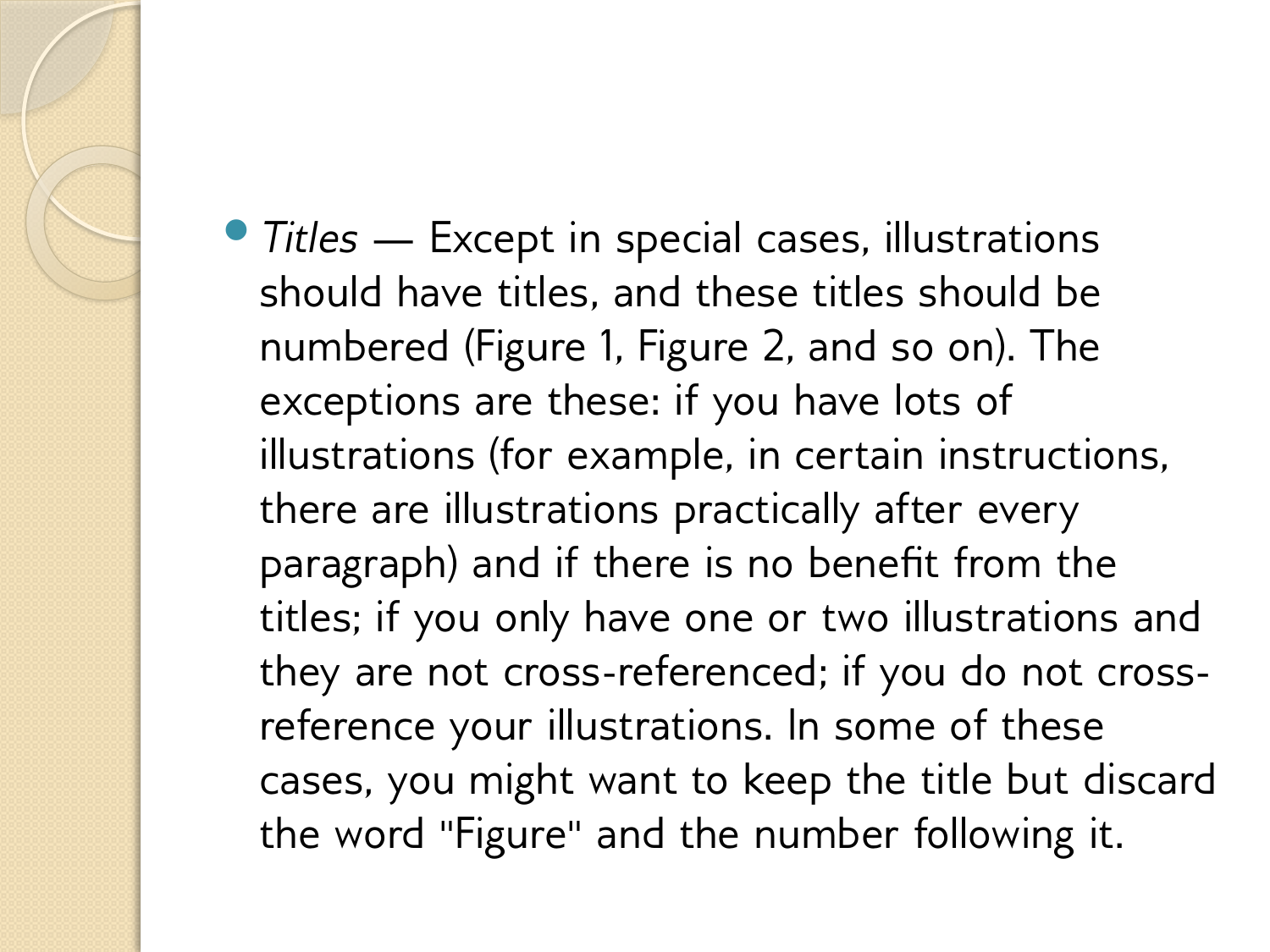

#
Titles — Except in special cases, illustrations should have titles, and these titles should be numbered (Figure 1, Figure 2, and so on). The exceptions are these: if you have lots of illustrations (for example, in certain instructions, there are illustrations practically after every paragraph) and if there is no benefit from the titles; if you only have one or two illustrations and they are not cross-referenced; if you do not cross-reference your illustrations. In some of these cases, you might want to keep the title but discard the word "Figure" and the number following it.